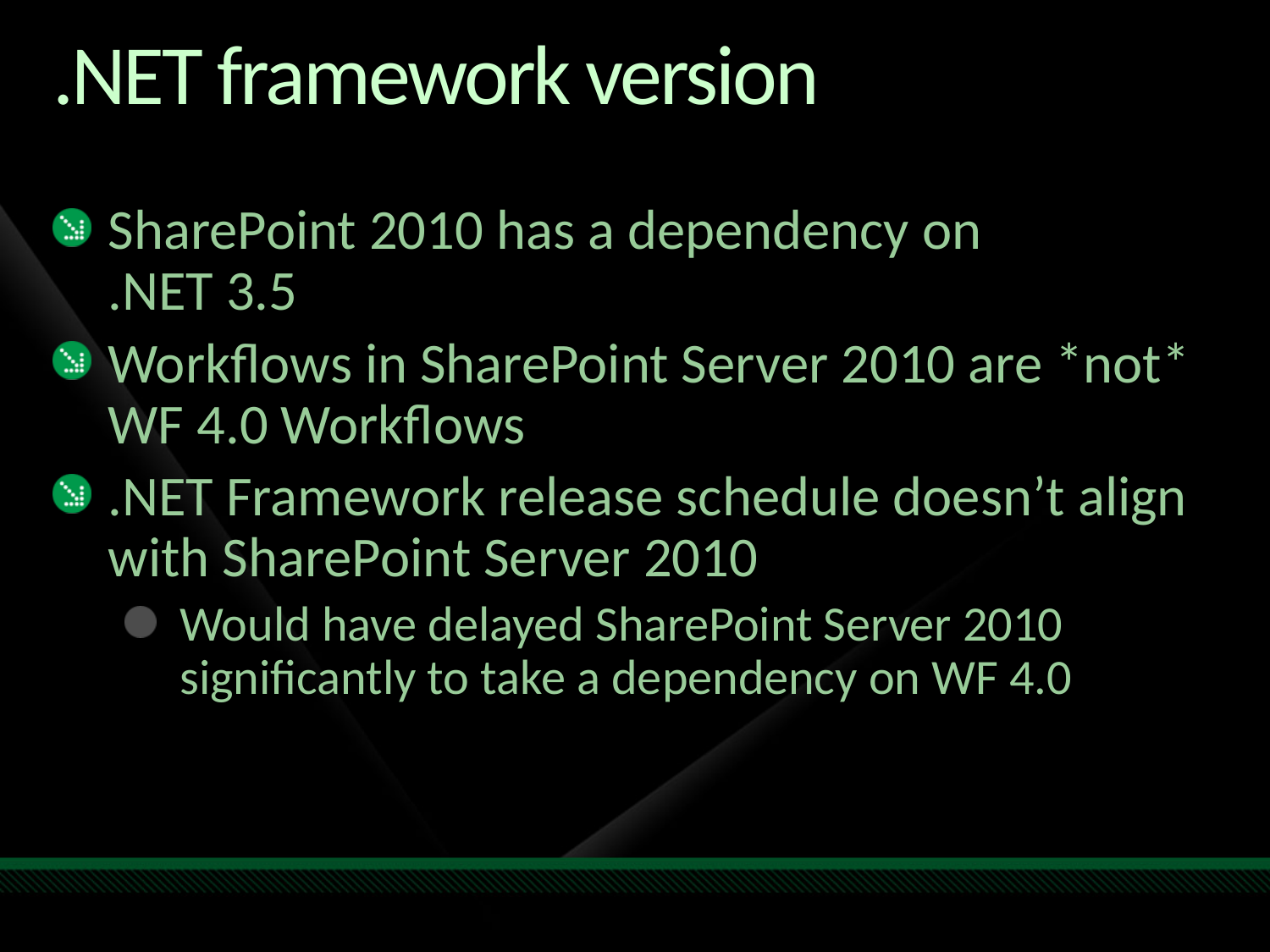

# .NET framework version
SharePoint 2010 has a dependency on
.NET 3.5
Workflows in SharePoint Server 2010 are *not* WF 4.0 Workflows
.NET Framework release schedule doesn’t align with SharePoint Server 2010
Would have delayed SharePoint Server 2010 significantly to take a dependency on WF 4.0